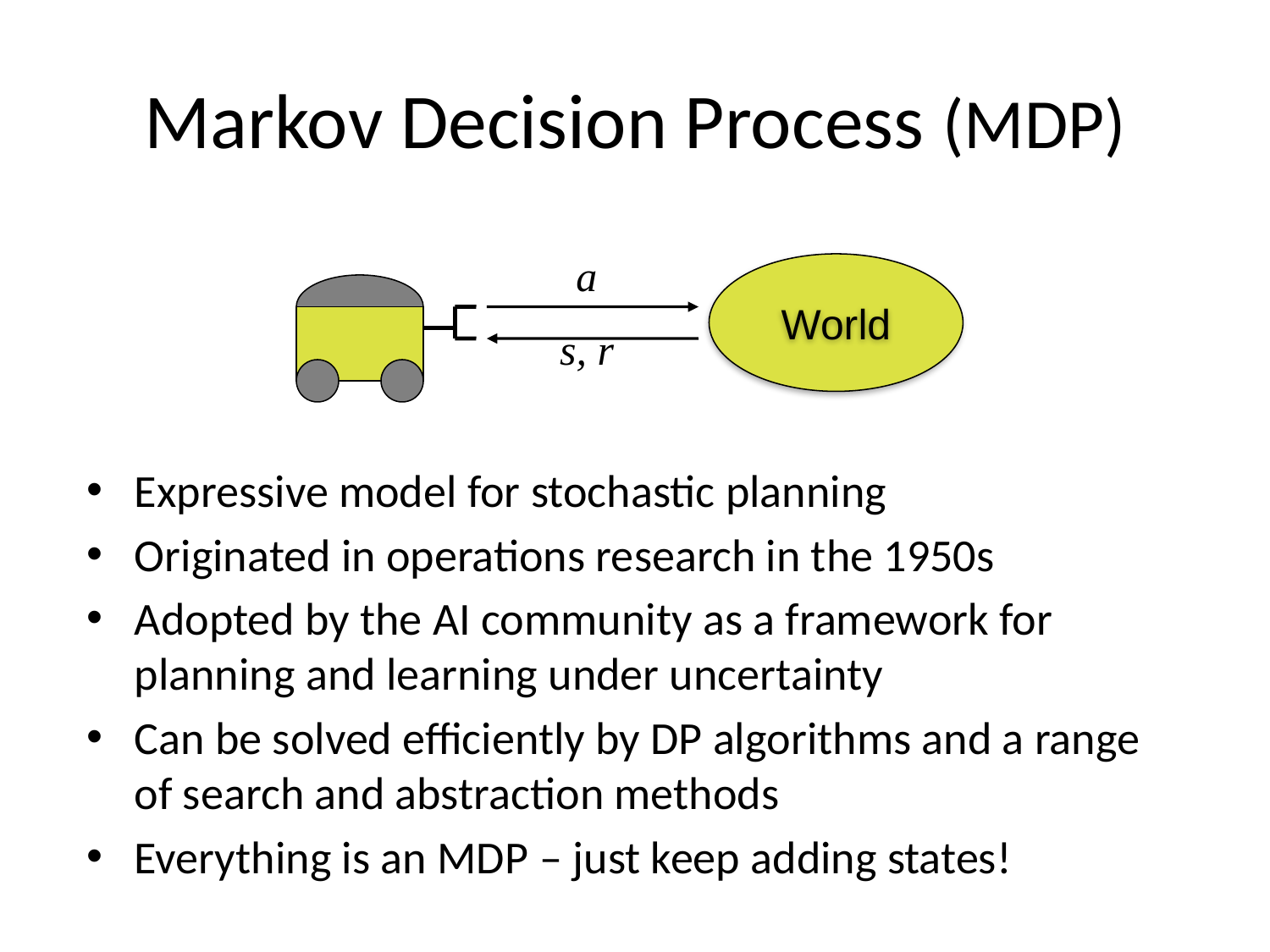

# Markov Decision Process (MDP)
a

World

s, r

Expressive model for stochastic planning
Originated in operations research in the 1950s
Adopted by the AI community as a framework for planning and learning under uncertainty
Can be solved efficiently by DP algorithms and a range of search and abstraction methods
Everything is an MDP – just keep adding states!